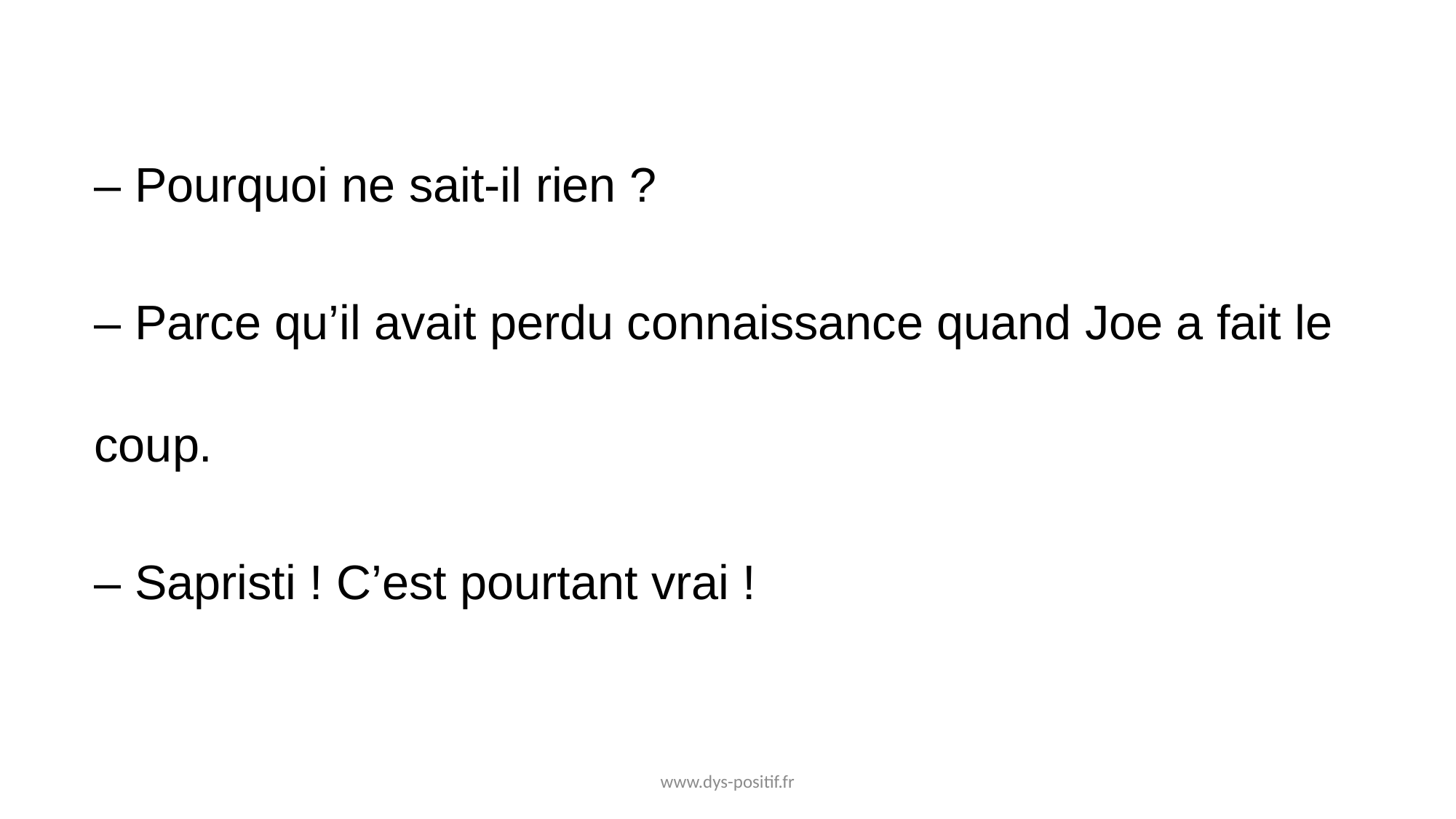

– Pourquoi ne sait-il rien ?
– Parce qu’il avait perdu connaissance quand Joe a fait le coup.
– Sapristi ! C’est pourtant vrai !
www.dys-positif.fr